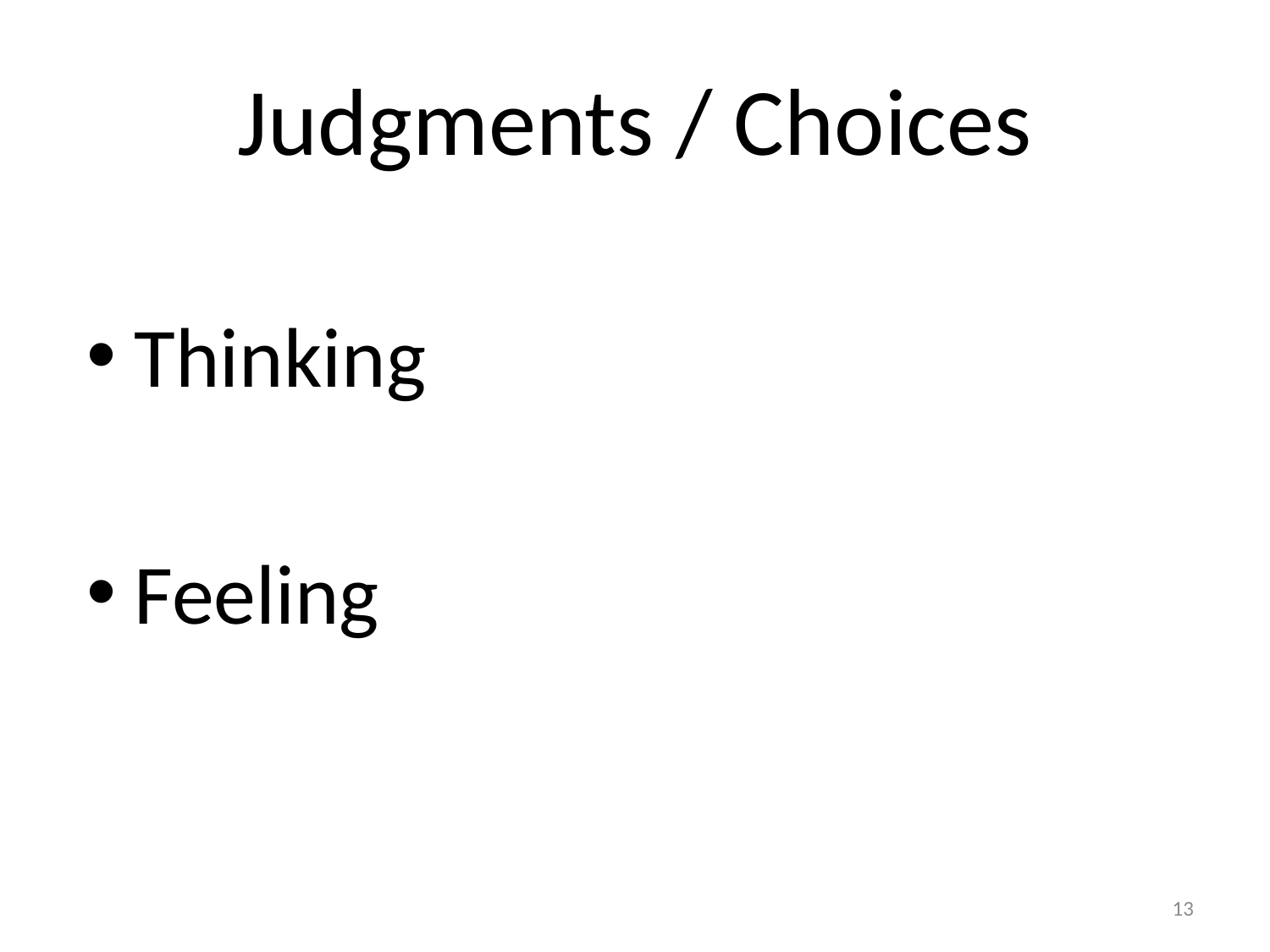

# Judgments / Choices
Thinking

Feeling

13